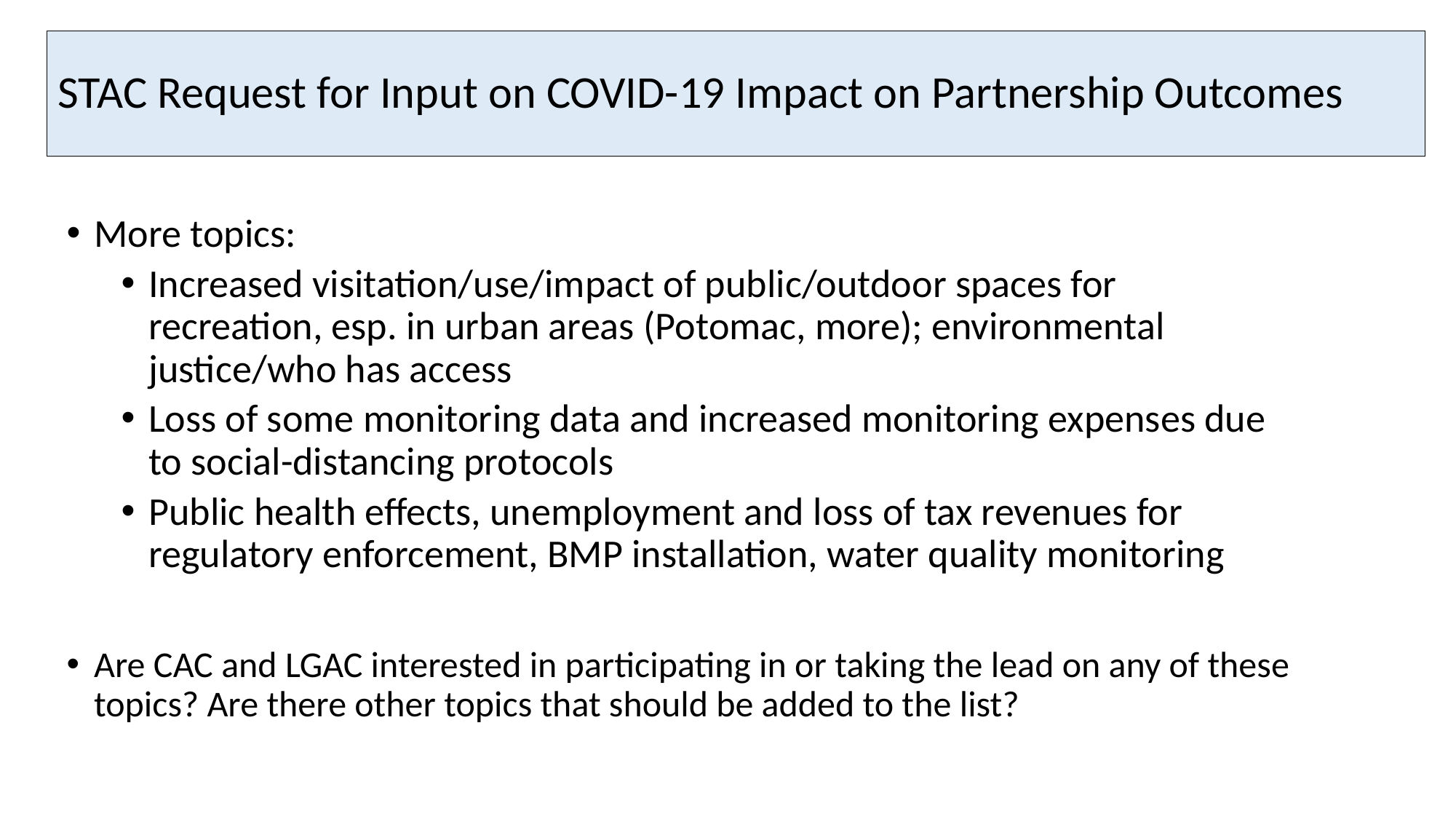

STAC Request for Input on COVID-19 Impact on Partnership Outcomes
More topics:
Increased visitation/use/impact of public/outdoor spaces for recreation, esp. in urban areas (Potomac, more); environmental justice/who has access
Loss of some monitoring data and increased monitoring expenses due to social-distancing protocols
Public health effects, unemployment and loss of tax revenues for regulatory enforcement, BMP installation, water quality monitoring

Are CAC and LGAC interested in participating in or taking the lead on any of these topics? Are there other topics that should be added to the list?